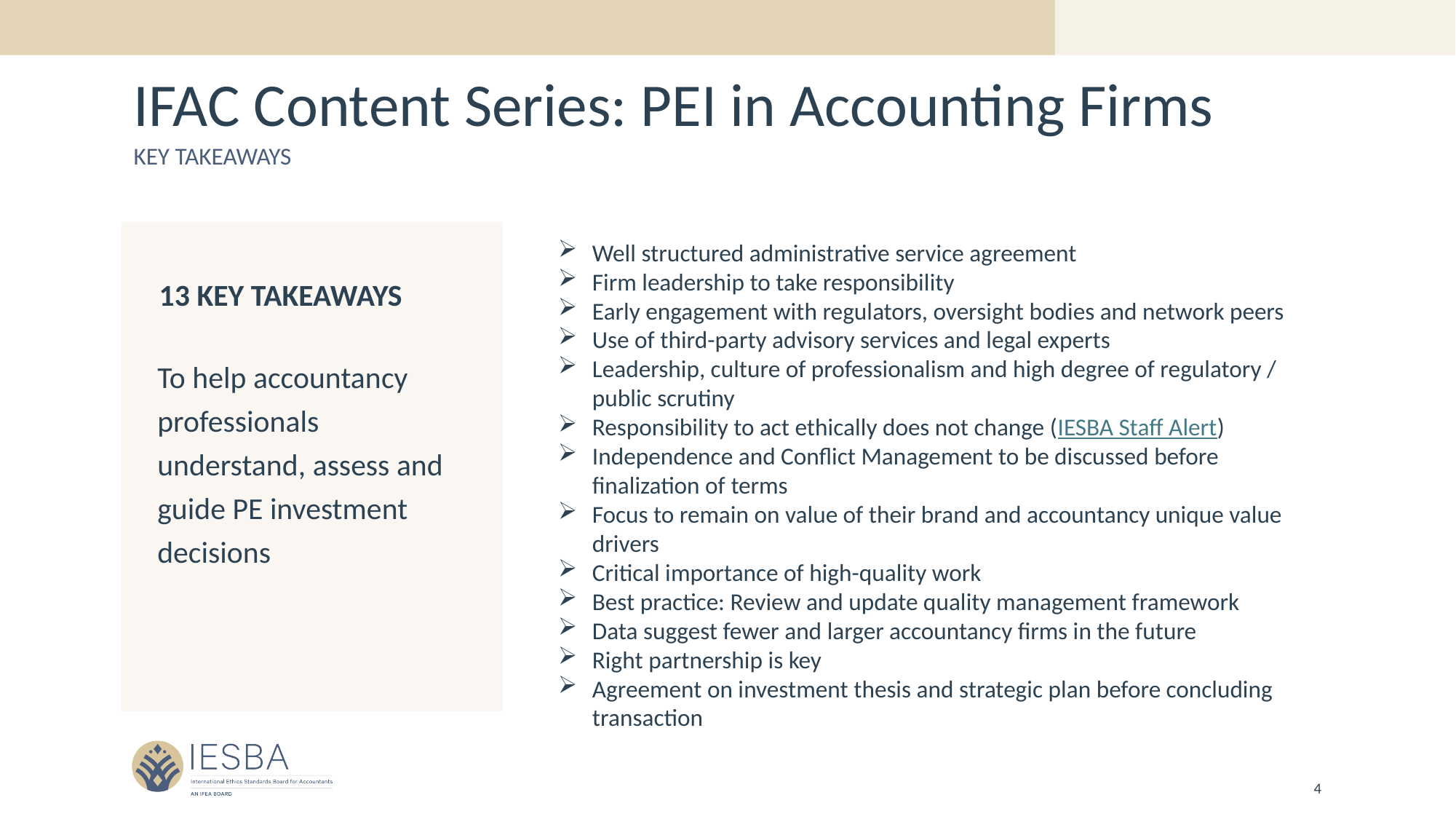

# IFAC Content Series: PEI in Accounting Firms
Key takeaways
Well structured administrative service agreement
Firm leadership to take responsibility
Early engagement with regulators, oversight bodies and network peers
Use of third-party advisory services and legal experts
Leadership, culture of professionalism and high degree of regulatory / public scrutiny
Responsibility to act ethically does not change (IESBA Staff Alert)
Independence and Conflict Management to be discussed before finalization of terms
Focus to remain on value of their brand and accountancy unique value drivers
Critical importance of high-quality work
Best practice: Review and update quality management framework
Data suggest fewer and larger accountancy firms in the future
Right partnership is key
Agreement on investment thesis and strategic plan before concluding transaction
13 key takeaways
To help accountancy professionals understand, assess and guide PE investment decisions
4